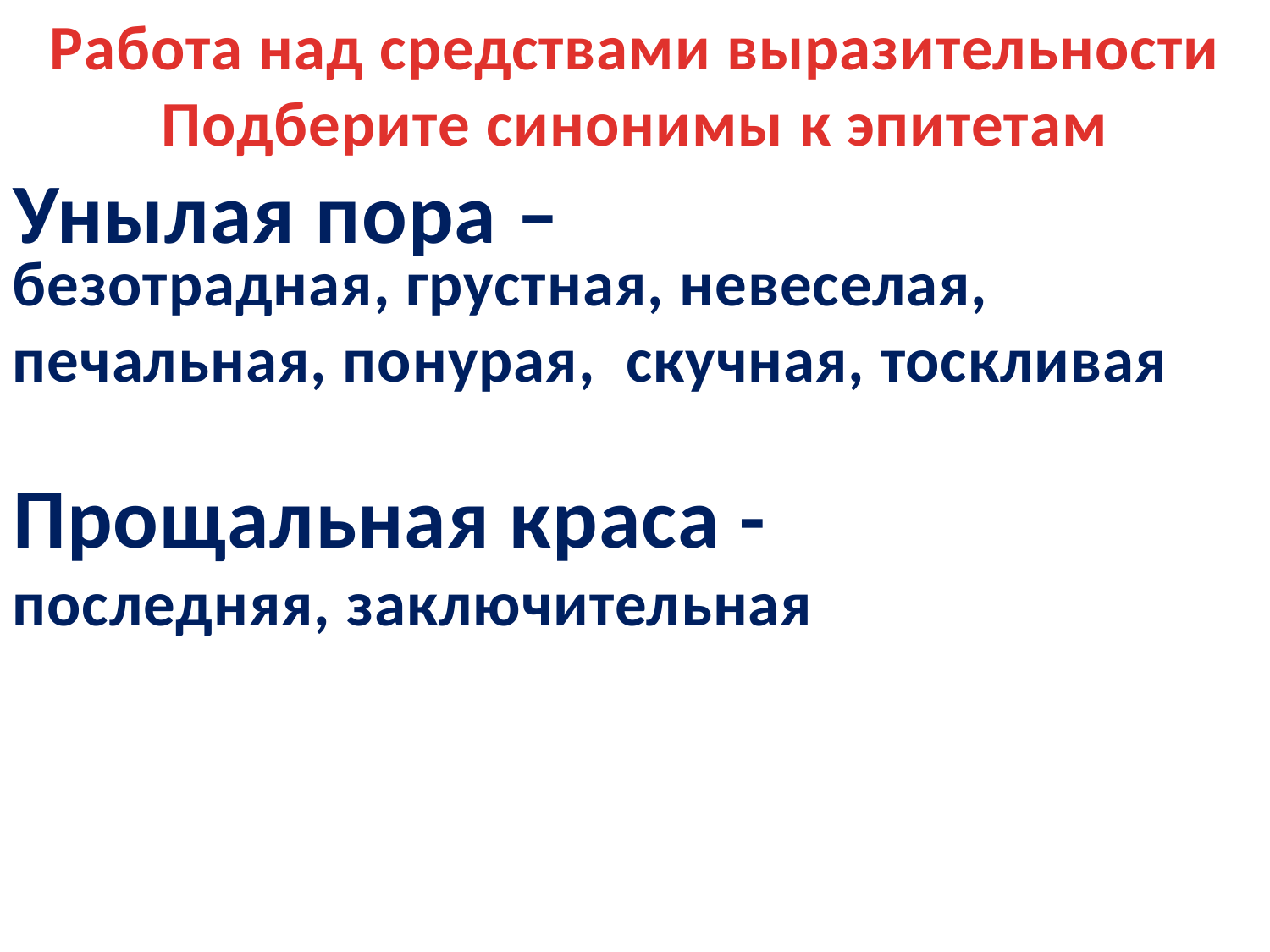

Работа над средствами выразительности
Подберите синонимы к эпитетам
Унылая пора –

Прощальная краса -
безотрадная, грустная, невеселая, печальная, понурая,  скучная, тоскливая
последняя, заключительная